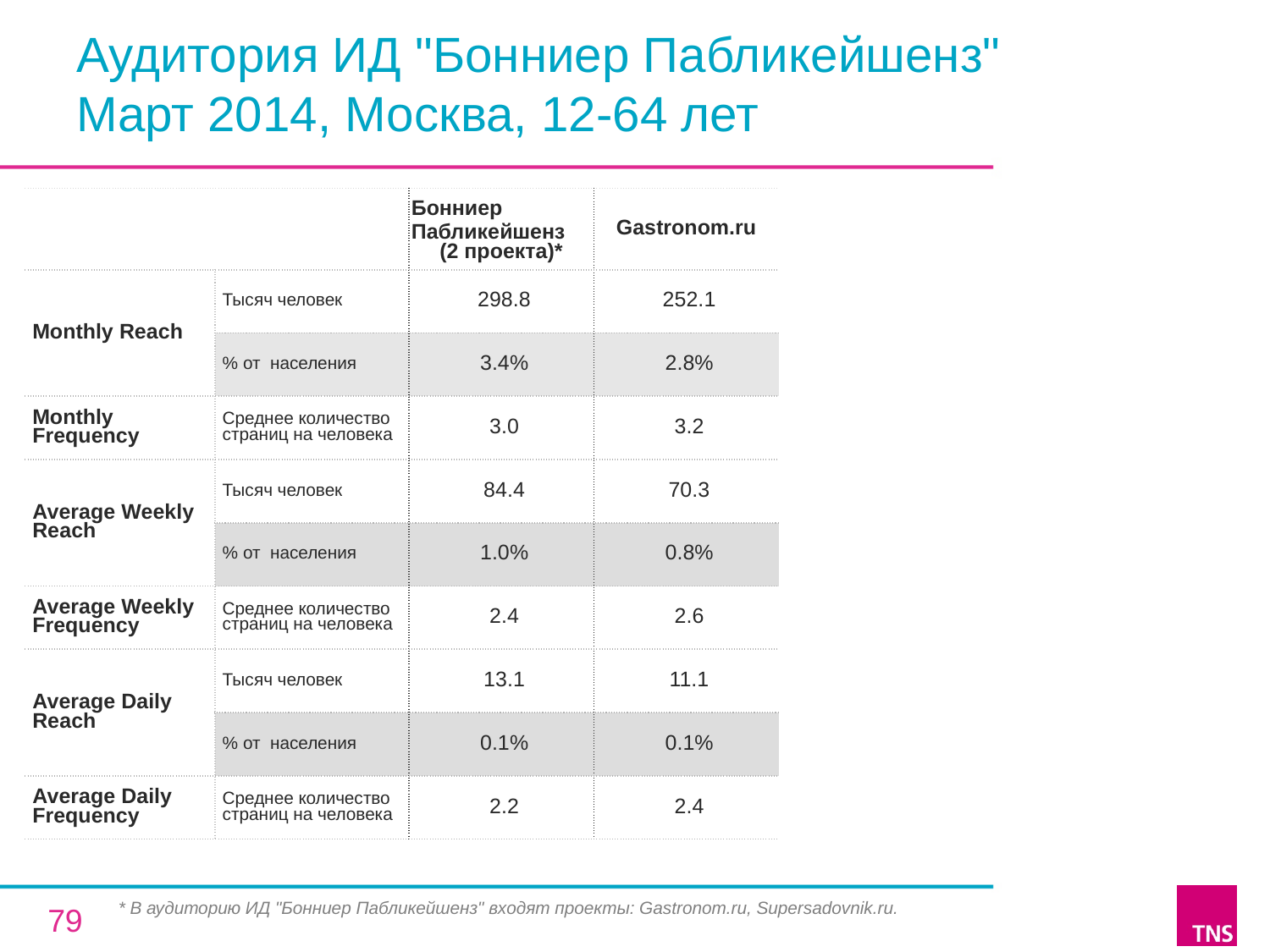

# Аудитория ИД "Бонниер Пабликейшенз" Март 2014, Москва, 12-64 лет
|  |  | Бонниер Пабликейшенз (2 проекта)\* | Gastronom.ru |
| --- | --- | --- | --- |
| Monthly Reach | Тысяч человек | 298.8 | 252.1 |
|  | % от населения | 3.4% | 2.8% |
| Monthly Frequency | Среднее количество страниц на человека | 3.0 | 3.2 |
| Average Weekly Reach | Тысяч человек | 84.4 | 70.3 |
|  | % от населения | 1.0% | 0.8% |
| Average Weekly Frequency | Среднее количество страниц на человека | 2.4 | 2.6 |
| Average Daily Reach | Тысяч человек | 13.1 | 11.1 |
|  | % от населения | 0.1% | 0.1% |
| Average Daily Frequency | Среднее количество страниц на человека | 2.2 | 2.4 |
* В аудиторию ИД "Бонниер Пабликейшенз" входят проекты: Gastronom.ru, Supersadovnik.ru.
79